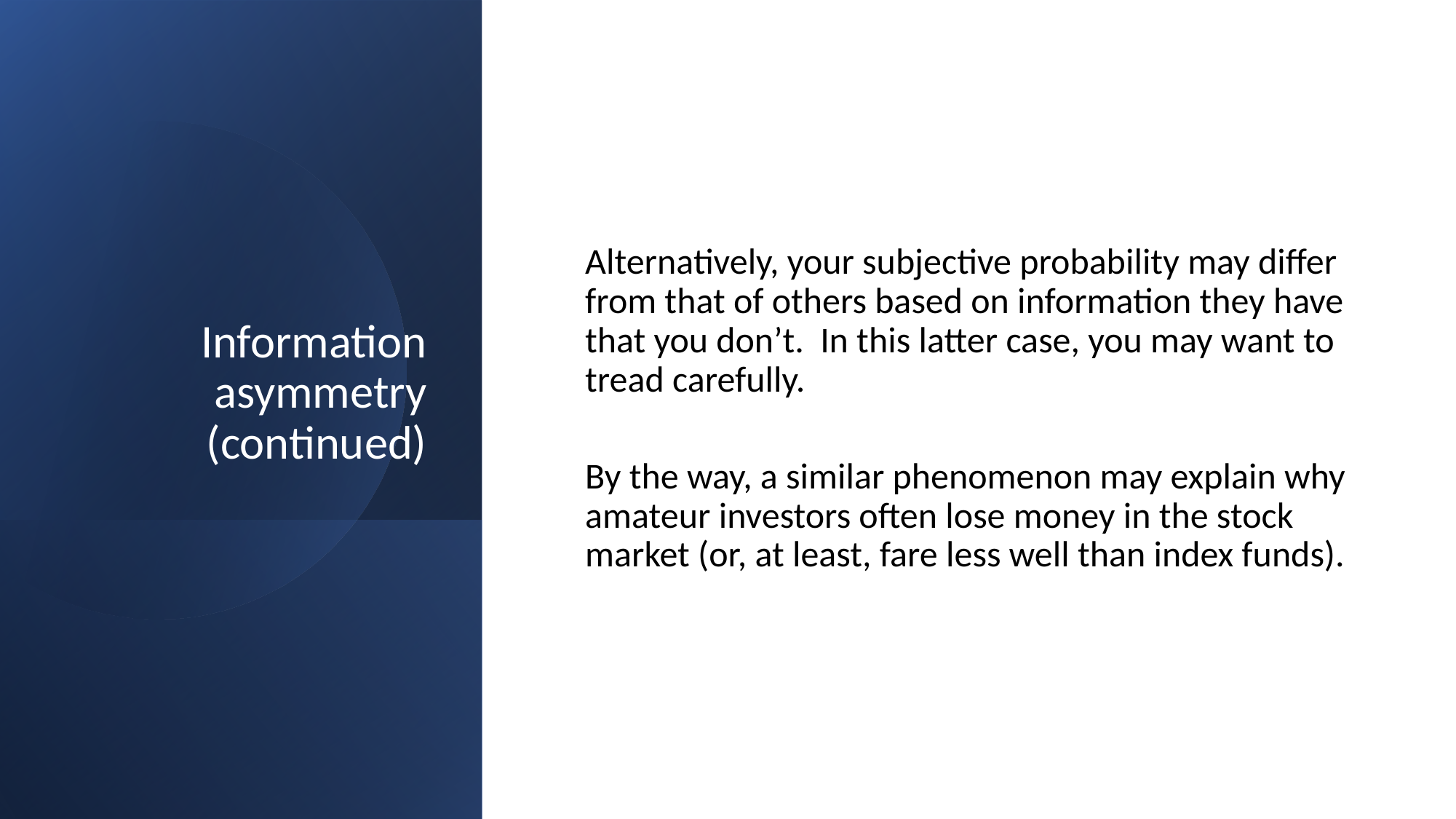

# Information asymmetry (continued)
Alternatively, your subjective probability may differ from that of others based on information they have that you don’t.  In this latter case, you may want to tread carefully.

By the way, a similar phenomenon may explain why amateur investors often lose money in the stock market (or, at least, fare less well than index funds).